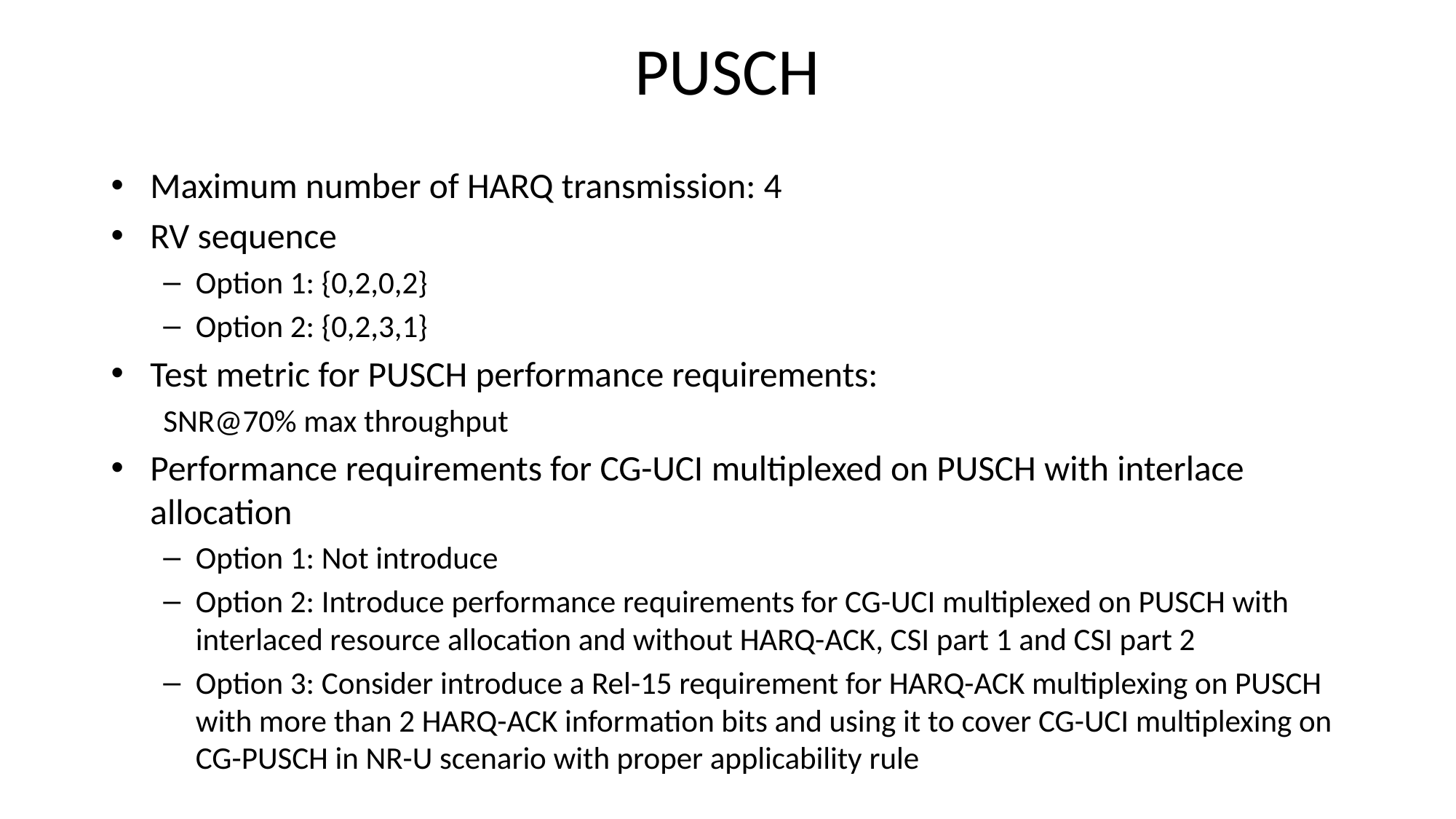

# PUSCH
Maximum number of HARQ transmission: 4
RV sequence
Option 1: {0,2,0,2}
Option 2: {0,2,3,1}
Test metric for PUSCH performance requirements:
SNR@70% max throughput
Performance requirements for CG-UCI multiplexed on PUSCH with interlace allocation
Option 1: Not introduce
Option 2: Introduce performance requirements for CG-UCI multiplexed on PUSCH with interlaced resource allocation and without HARQ-ACK, CSI part 1 and CSI part 2
Option 3: Consider introduce a Rel-15 requirement for HARQ-ACK multiplexing on PUSCH with more than 2 HARQ-ACK information bits and using it to cover CG-UCI multiplexing on CG-PUSCH in NR-U scenario with proper applicability rule